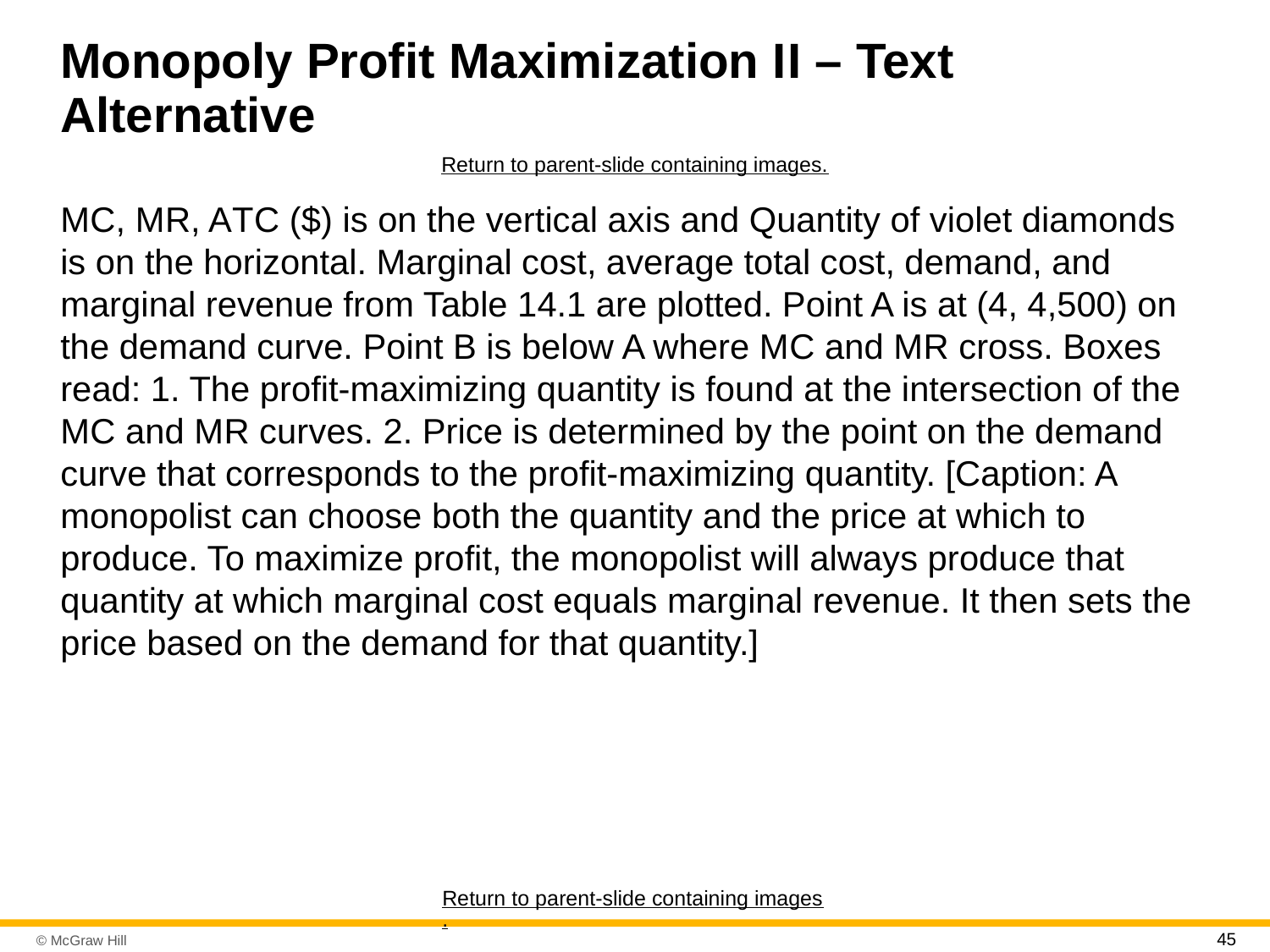

# Monopoly Profit Maximization I I – Text Alternative
Return to parent-slide containing images.
M C, M R, A T C ($) is on the vertical axis and Quantity of violet diamonds is on the horizontal. Marginal cost, average total cost, demand, and marginal revenue from Table 14.1 are plotted. Point A is at (4, 4,500) on the demand curve. Point B is below A where M C and M R cross. Boxes read: 1. The profit-maximizing quantity is found at the intersection of the M C and M R curves. 2. Price is determined by the point on the demand curve that corresponds to the profit-maximizing quantity. [Caption: A monopolist can choose both the quantity and the price at which to produce. To maximize profit, the monopolist will always produce that quantity at which marginal cost equals marginal revenue. It then sets the price based on the demand for that quantity.]
Return to parent-slide containing images.